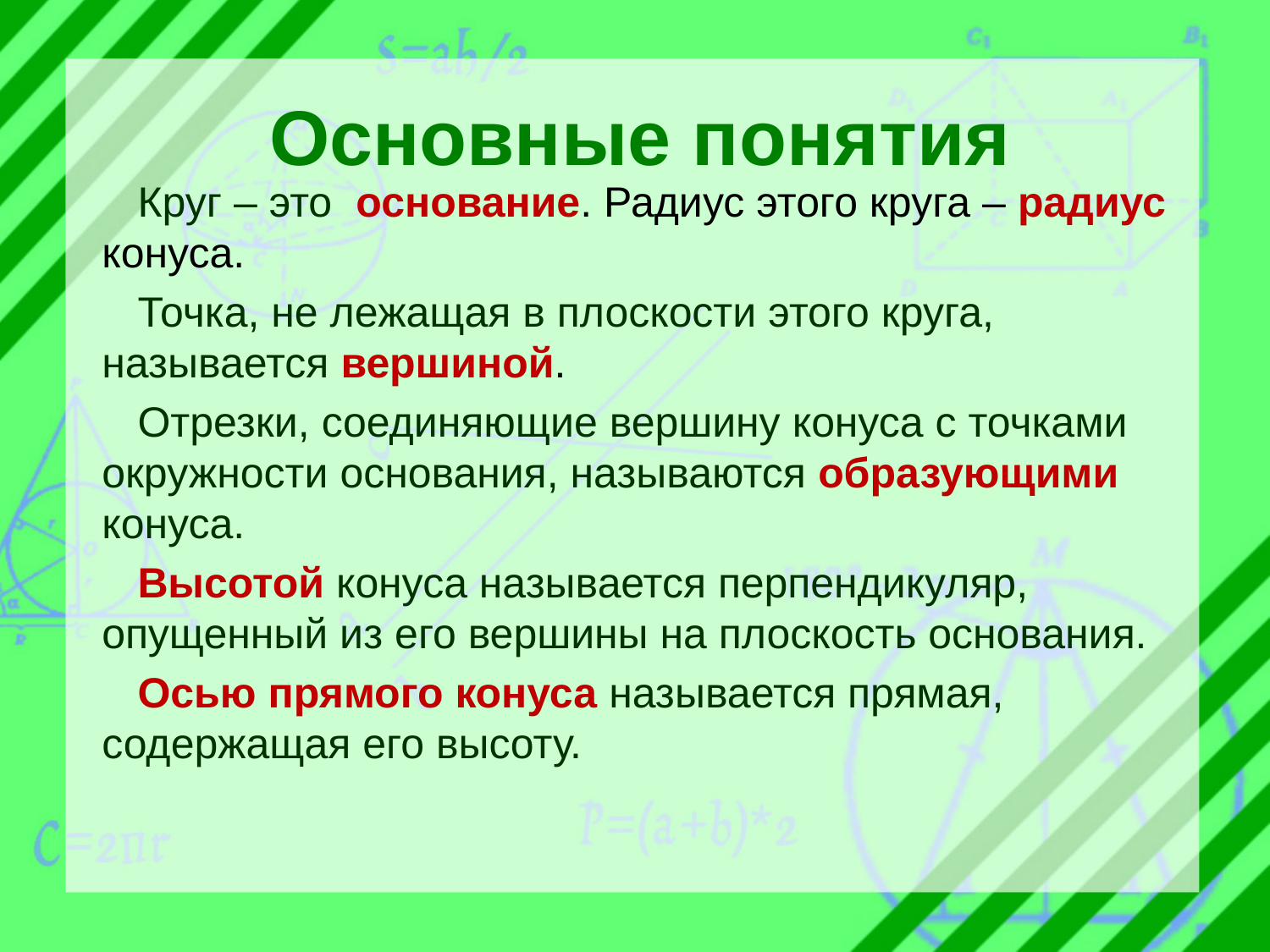

# Основные понятия
   Круг – это  основание. Радиус этого круга – радиус конуса.
   Точка, не лежащая в плоскости этого круга, называется вершиной.
   Отрезки, соединяющие вершину конуса с точками окружности основания, называются образующими конуса.
   Высотой конуса называется перпендикуляр, опущенный из его вершины на плоскость основания.
   Осью прямого конуса называется прямая, содержащая его высоту.